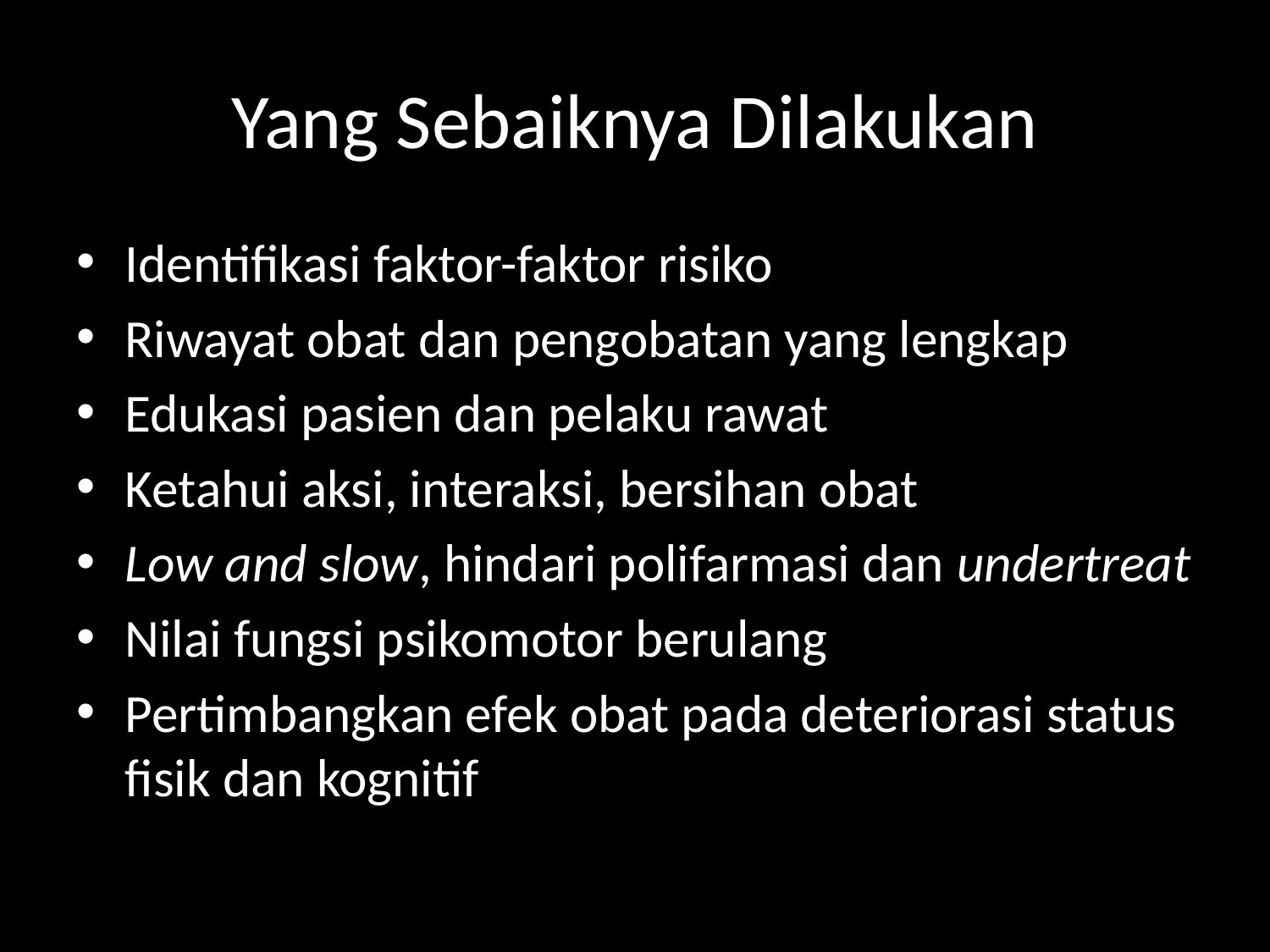

# Yang Sebaiknya Dilakukan
Identifikasi faktor-faktor risiko
Riwayat obat dan pengobatan yang lengkap
Edukasi pasien dan pelaku rawat
Ketahui aksi, interaksi, bersihan obat
Low and slow, hindari polifarmasi dan undertreat
Nilai fungsi psikomotor berulang
Pertimbangkan efek obat pada deteriorasi status fisik dan kognitif